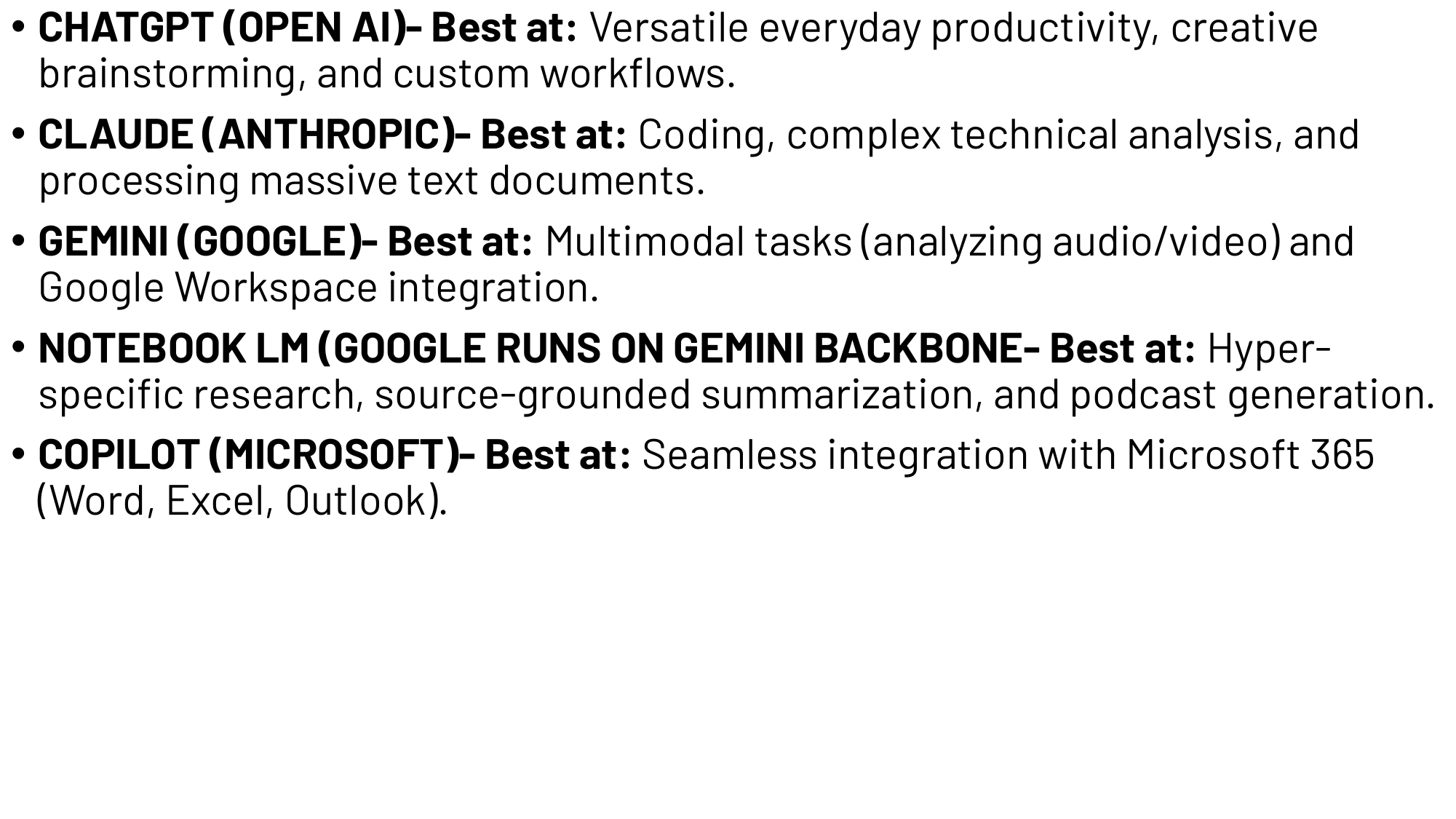

CHATGPT (OPEN AI)- Best at: Versatile everyday productivity, creative brainstorming, and custom workflows.
CLAUDE (ANTHROPIC)- Best at: Coding, complex technical analysis, and processing massive text documents.
GEMINI (GOOGLE)- Best at: Multimodal tasks (analyzing audio/video) and Google Workspace integration.
NOTEBOOK LM (GOOGLE RUNS ON GEMINI BACKBONE- Best at: Hyper-specific research, source-grounded summarization, and podcast generation.
COPILOT (MICROSOFT)- Best at: Seamless integration with Microsoft 365 (Word, Excel, Outlook).